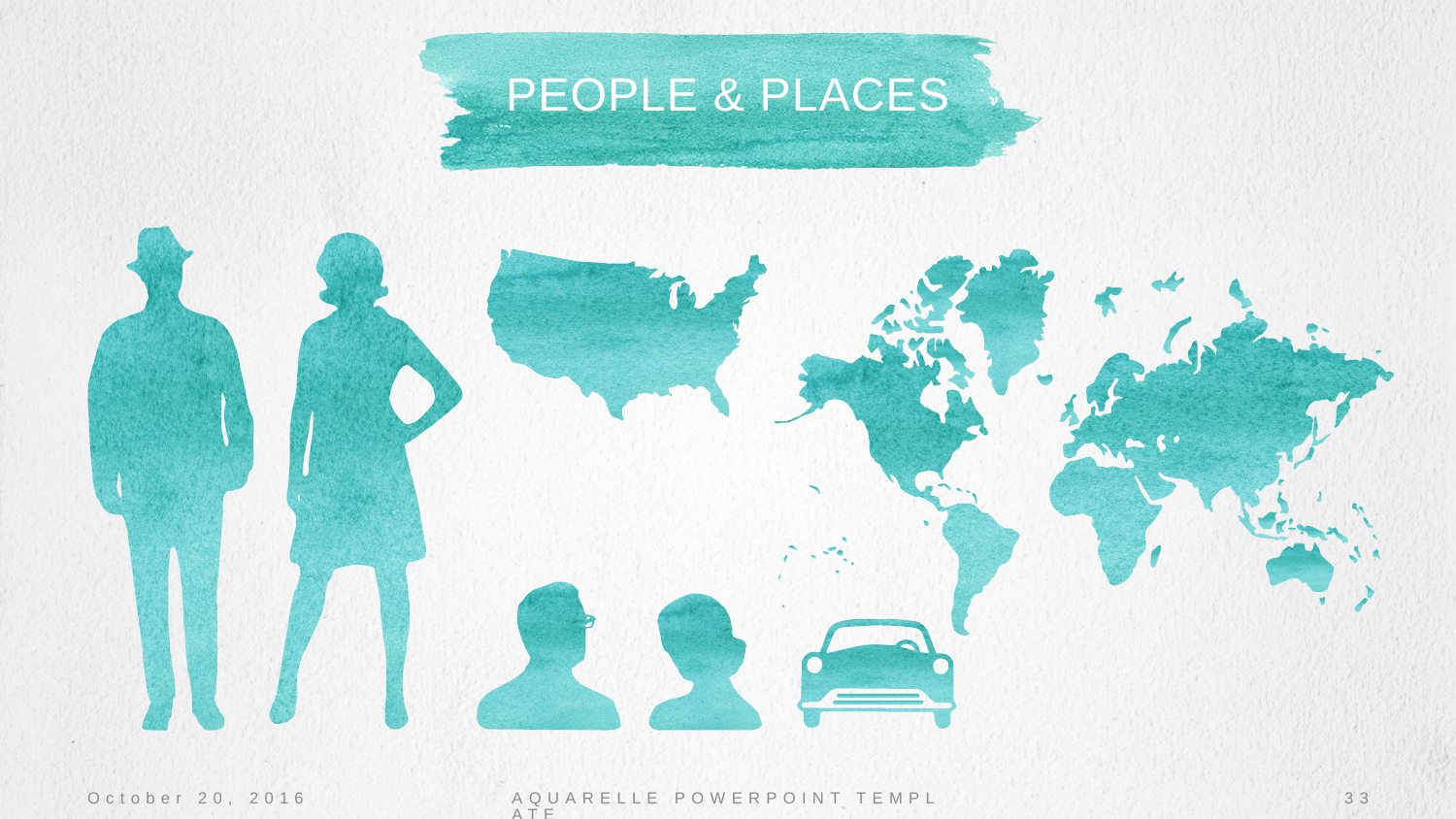

# People & Places

October 20, 2016
AQUARELLE POWERPOINT TEMPLATE
33